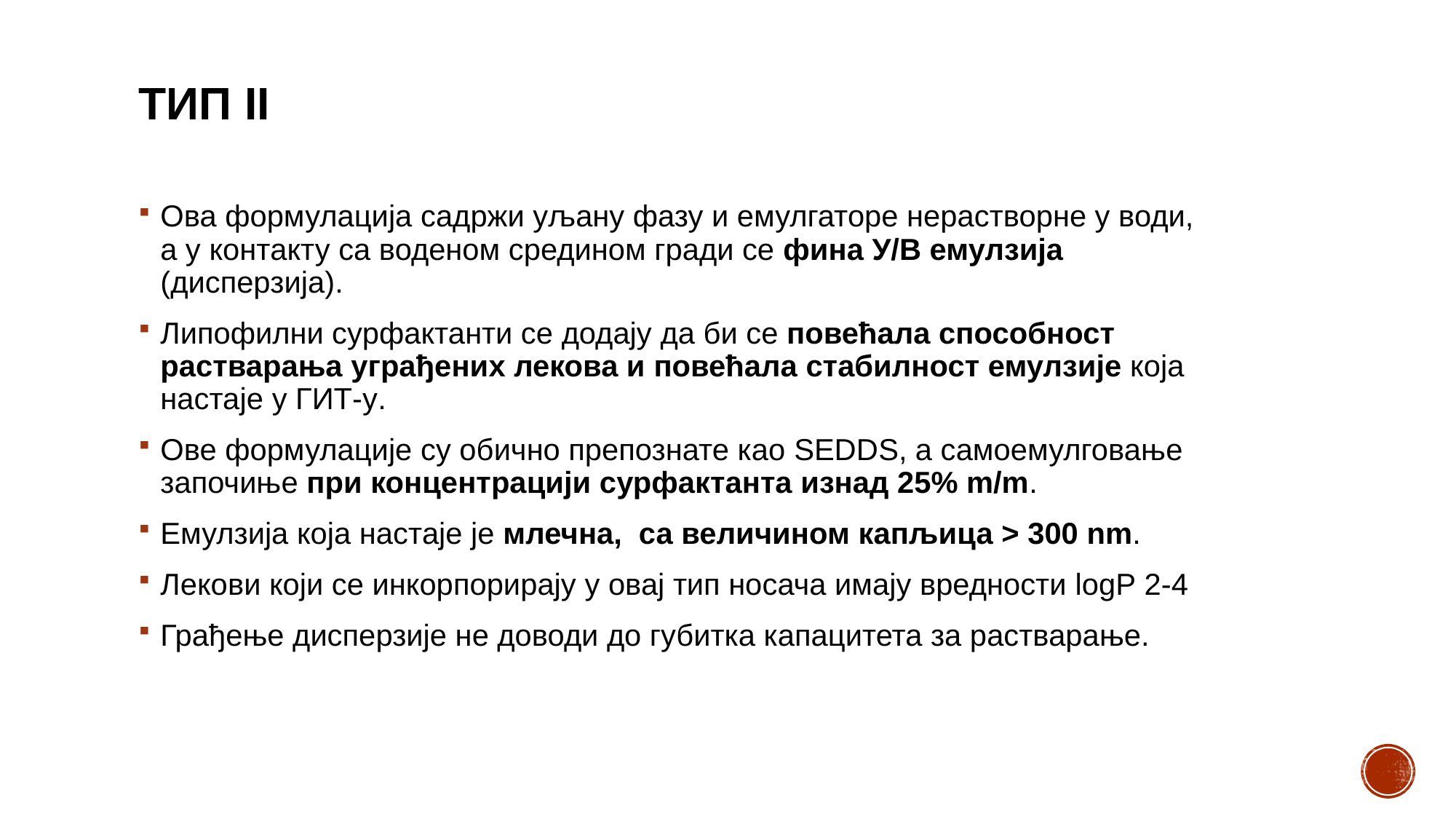

# ТИП II
Ова формулација садржи уљану фазу и емулгаторе нерастворне у води, а у контакту са воденом средином гради се фина У/В емулзија (дисперзија).
Липофилни сурфактанти се додају да би се повећала способност растварања уграђених лекова и повећала стабилност емулзије која настаје у ГИТ-у.
Ове формулације су обично препознате као SEDDS, а самоемулговање започиње при концентрацији сурфактанта изнад 25% m/m.
Емулзија која настаје је млечна,  са величином капљица > 300 nm.
Лекови који се инкорпорирају у овај тип носача имају вредности logP 2-4
Грађење дисперзије не доводи до губитка капацитета за растварање.